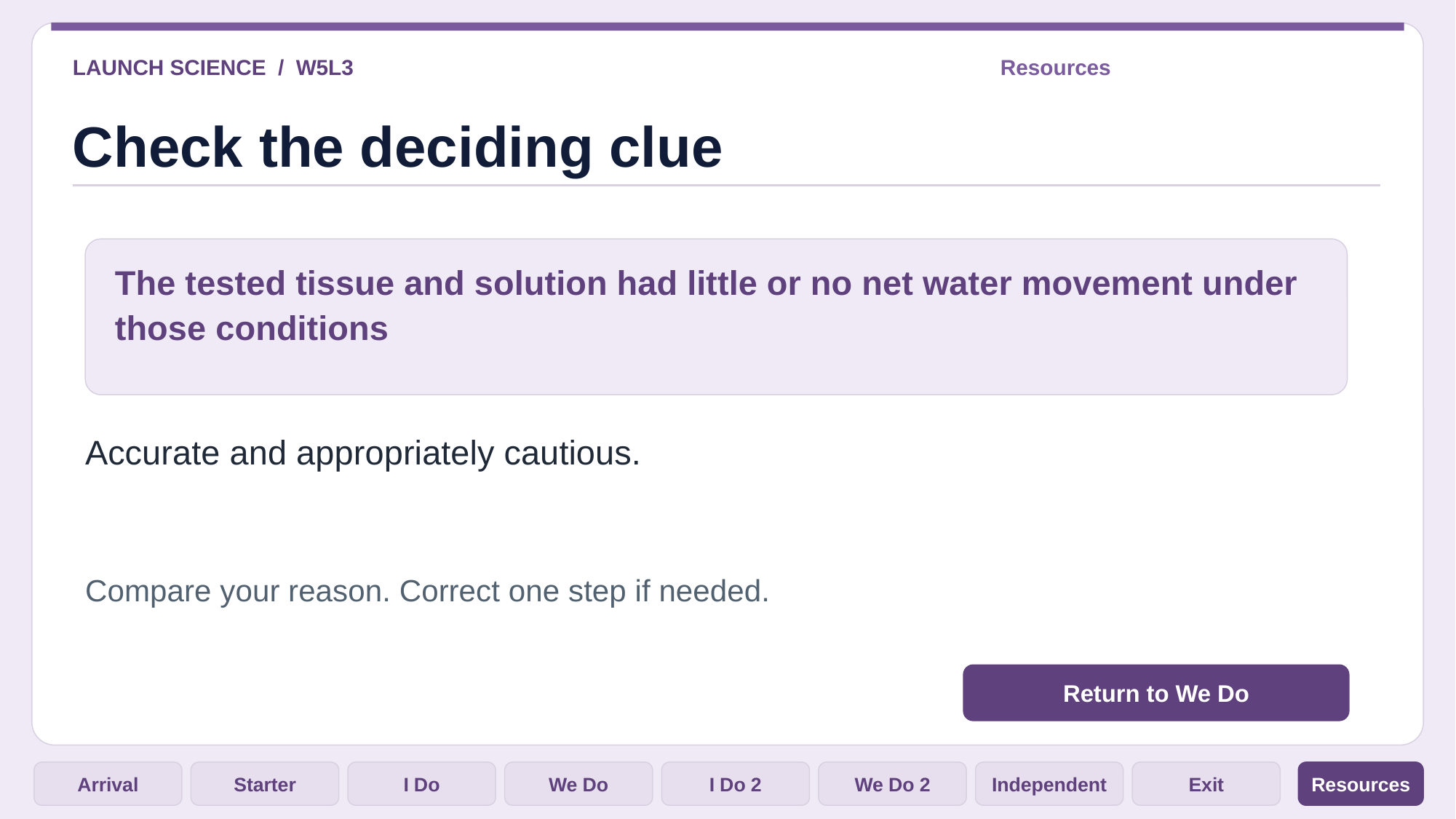

LAUNCH SCIENCE  /  W5L3
Resources
Check the deciding clue

The tested tissue and solution had little or no net water movement under those conditions
Accurate and appropriately cautious.
Compare your reason. Correct one step if needed.
Return to We Do
Arrival
Starter
I Do
We Do
I Do 2
We Do 2
Independent
Exit
Resources